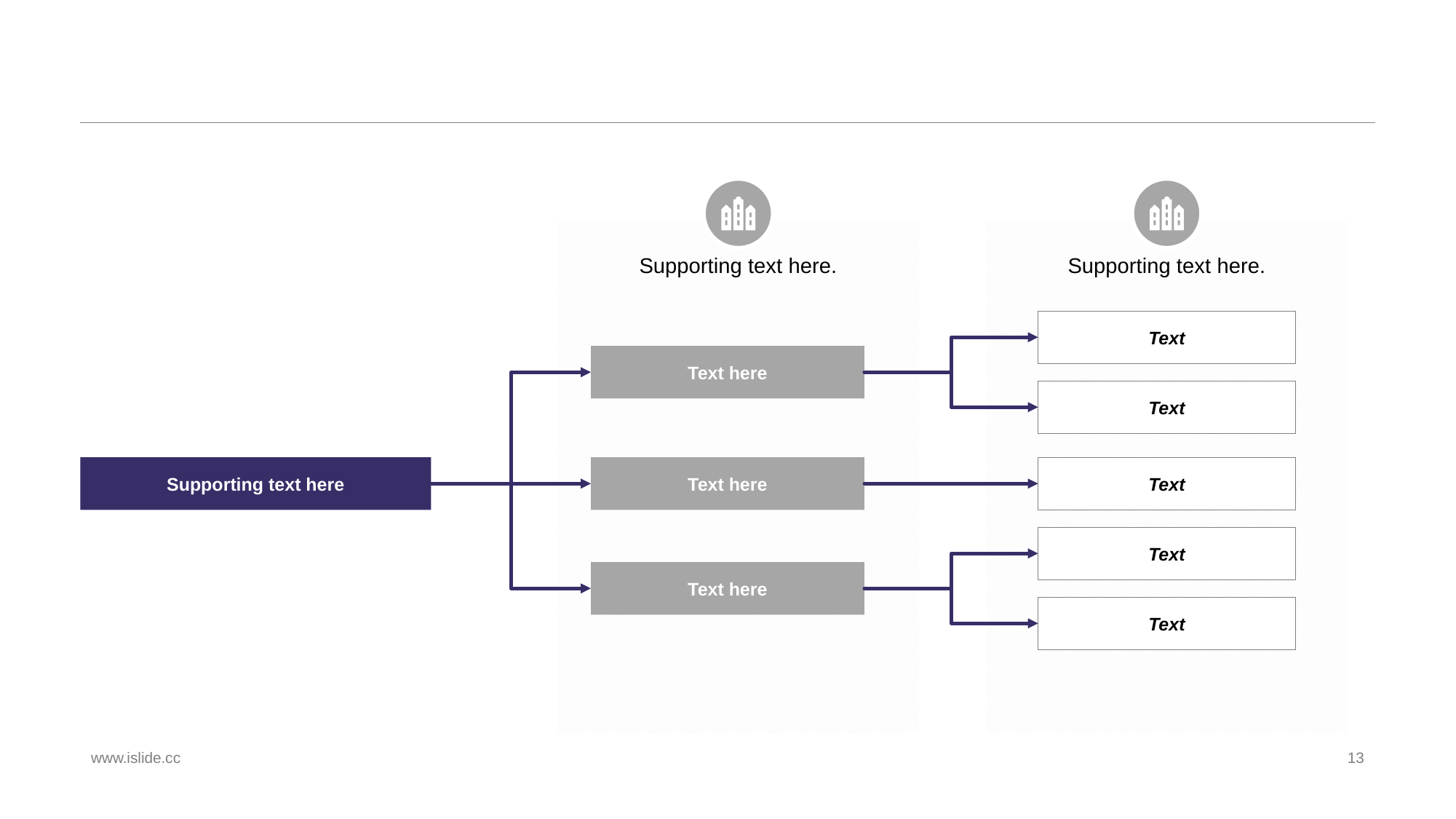

#

Supporting text here.

Supporting text here.
Text
Text
Text
Text
Text
Text here
Text here
Supporting text here
Text here
www.islide.cc
13